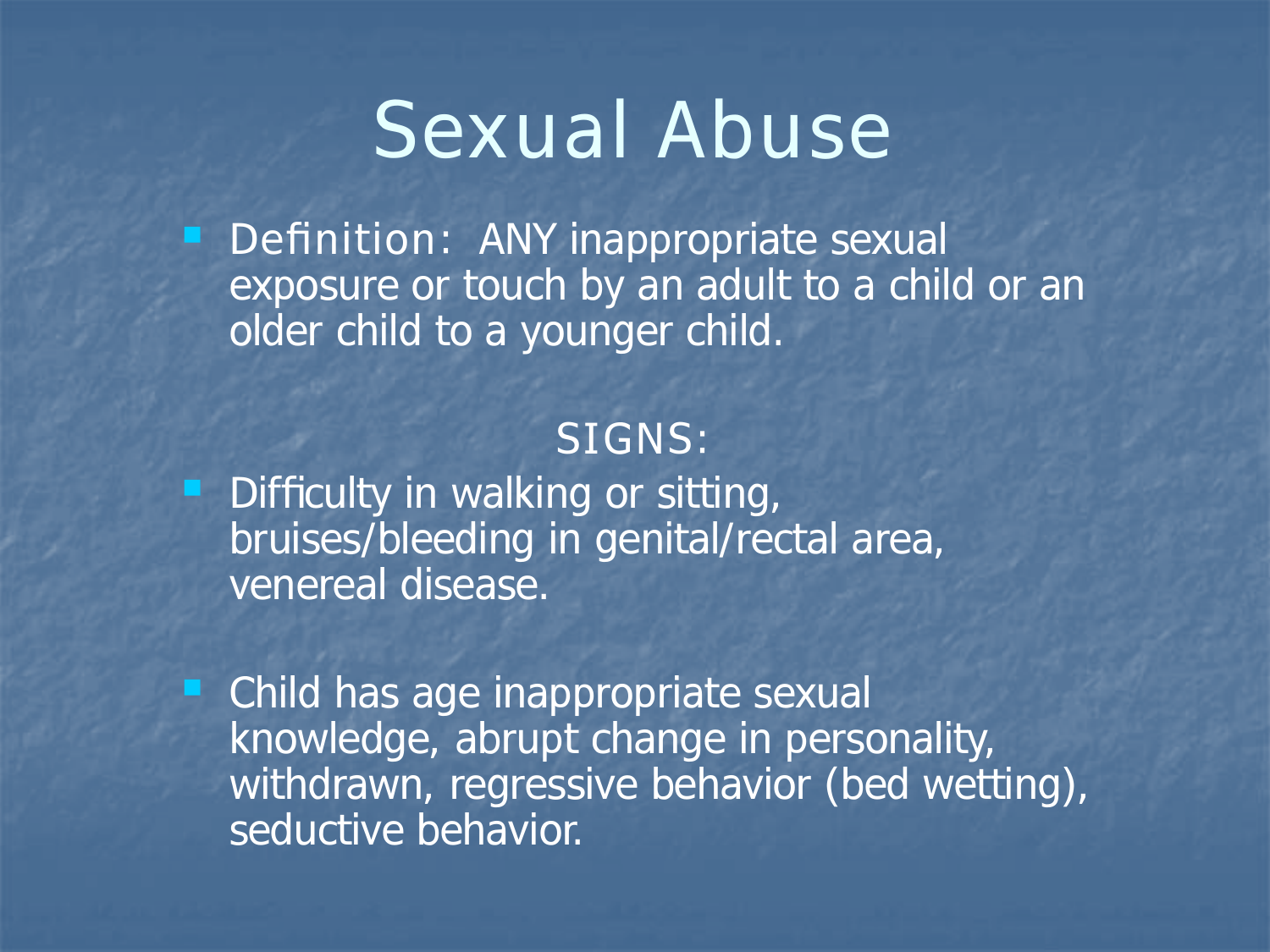

# Sexual Abuse
Definition:  ANY inappropriate sexual exposure or touch by an adult to a child or an older child to a younger child.

SIGNS:
Difficulty in walking or sitting, bruises/bleeding in genital/rectal area, venereal disease.

Child has age inappropriate sexual knowledge, abrupt change in personality, withdrawn, regressive behavior (bed wetting), seductive behavior.